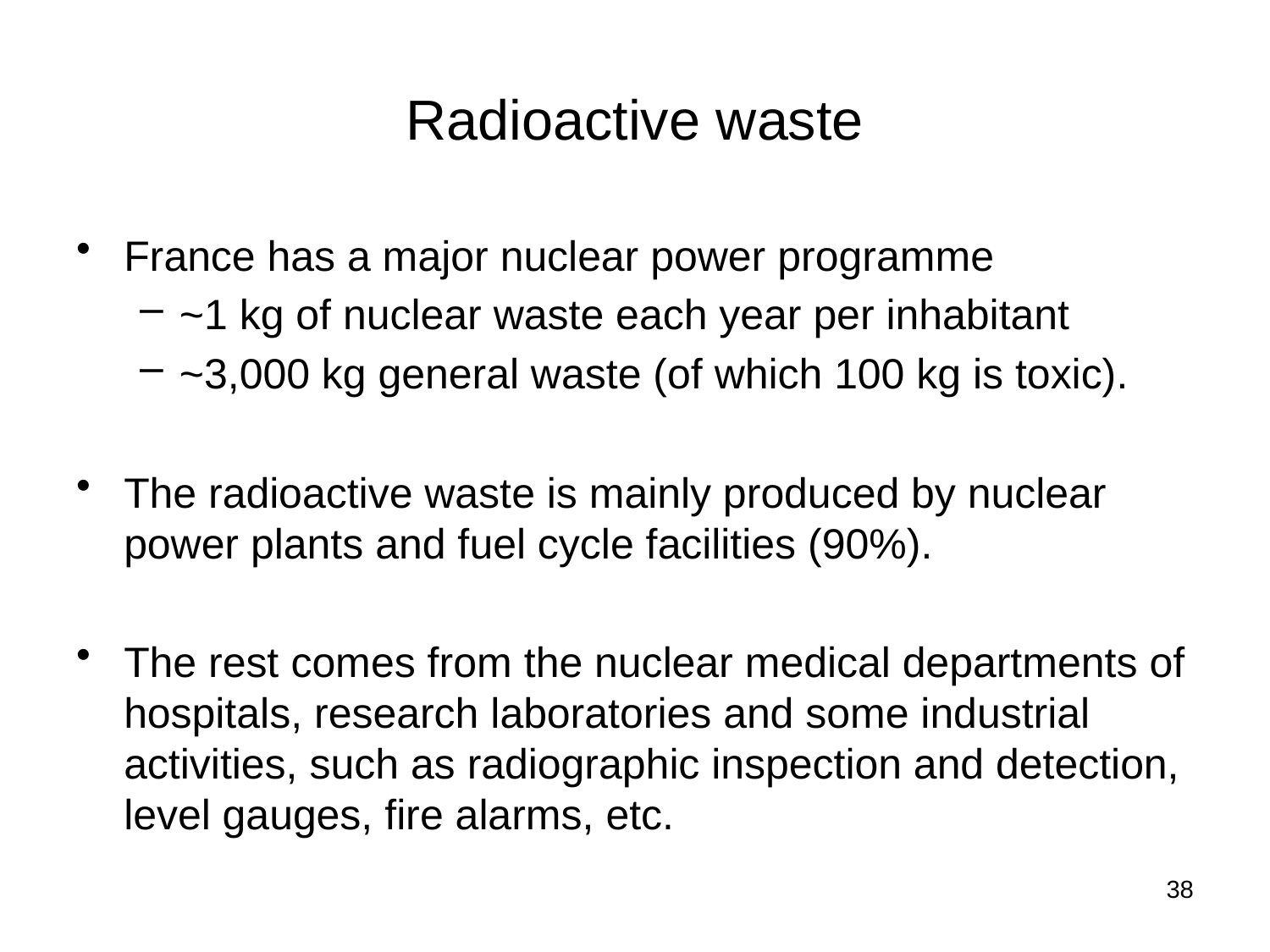

# Radioactive waste
France has a major nuclear power programme
~1 kg of nuclear waste each year per inhabitant
~3,000 kg general waste (of which 100 kg is toxic).

The radioactive waste is mainly produced by nuclear power plants and fuel cycle facilities (90%).

The rest comes from the nuclear medical departments of hospitals, research laboratories and some industrial activities, such as radiographic inspection and detection, level gauges, fire alarms, etc.
38